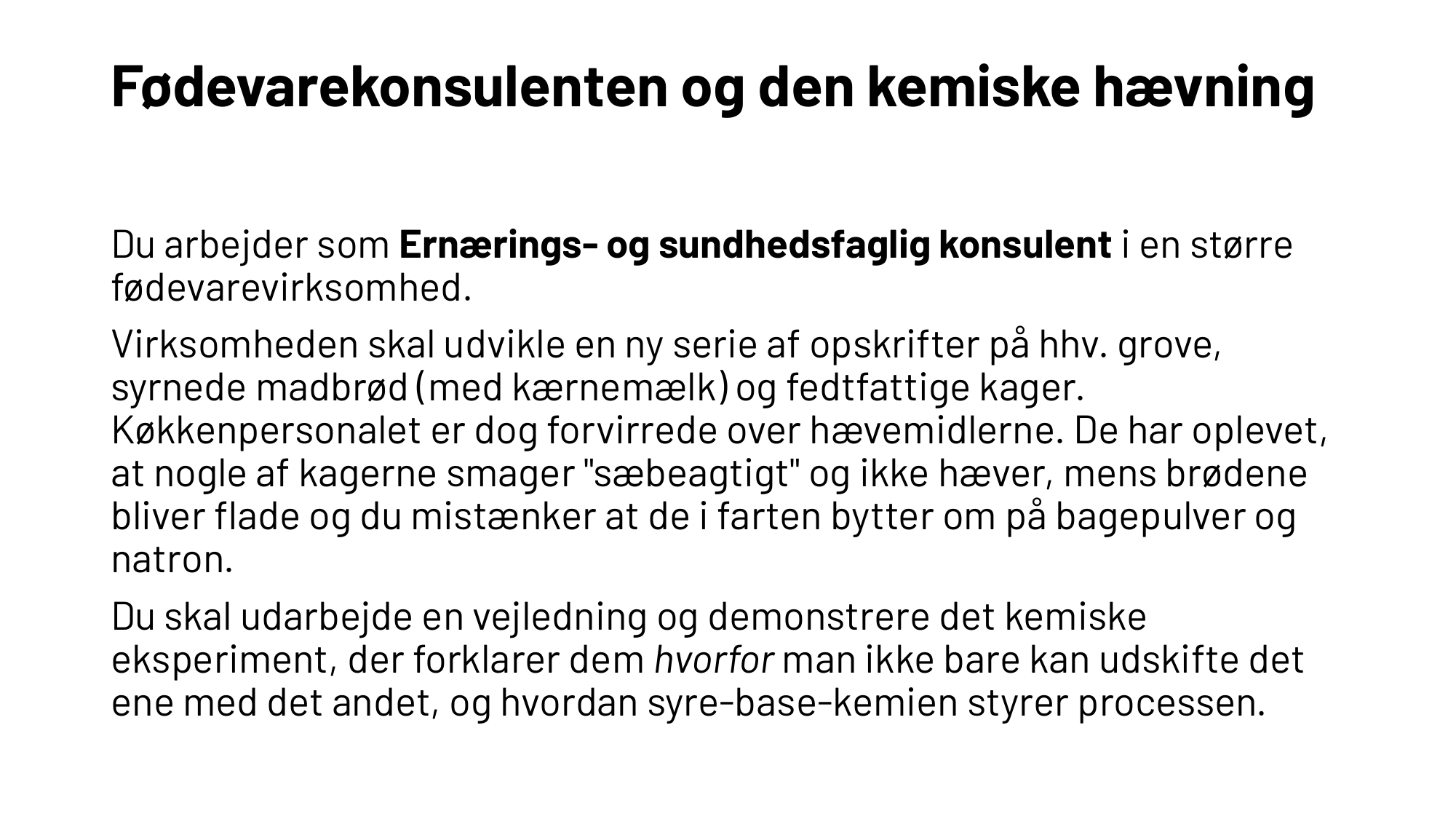

# Fødevarekonsulenten og den kemiske hævning
Du arbejder som Ernærings- og sundhedsfaglig konsulent i en større fødevarevirksomhed.
Virksomheden skal udvikle en ny serie af opskrifter på hhv. grove, syrnede madbrød (med kærnemælk) og fedtfattige kager. Køkkenpersonalet er dog forvirrede over hævemidlerne. De har oplevet, at nogle af kagerne smager "sæbeagtigt" og ikke hæver, mens brødene bliver flade og du mistænker at de i farten bytter om på bagepulver og natron.
Du skal udarbejde en vejledning og demonstrere det kemiske eksperiment, der forklarer dem hvorfor man ikke bare kan udskifte det ene med det andet, og hvordan syre-base-kemien styrer processen.